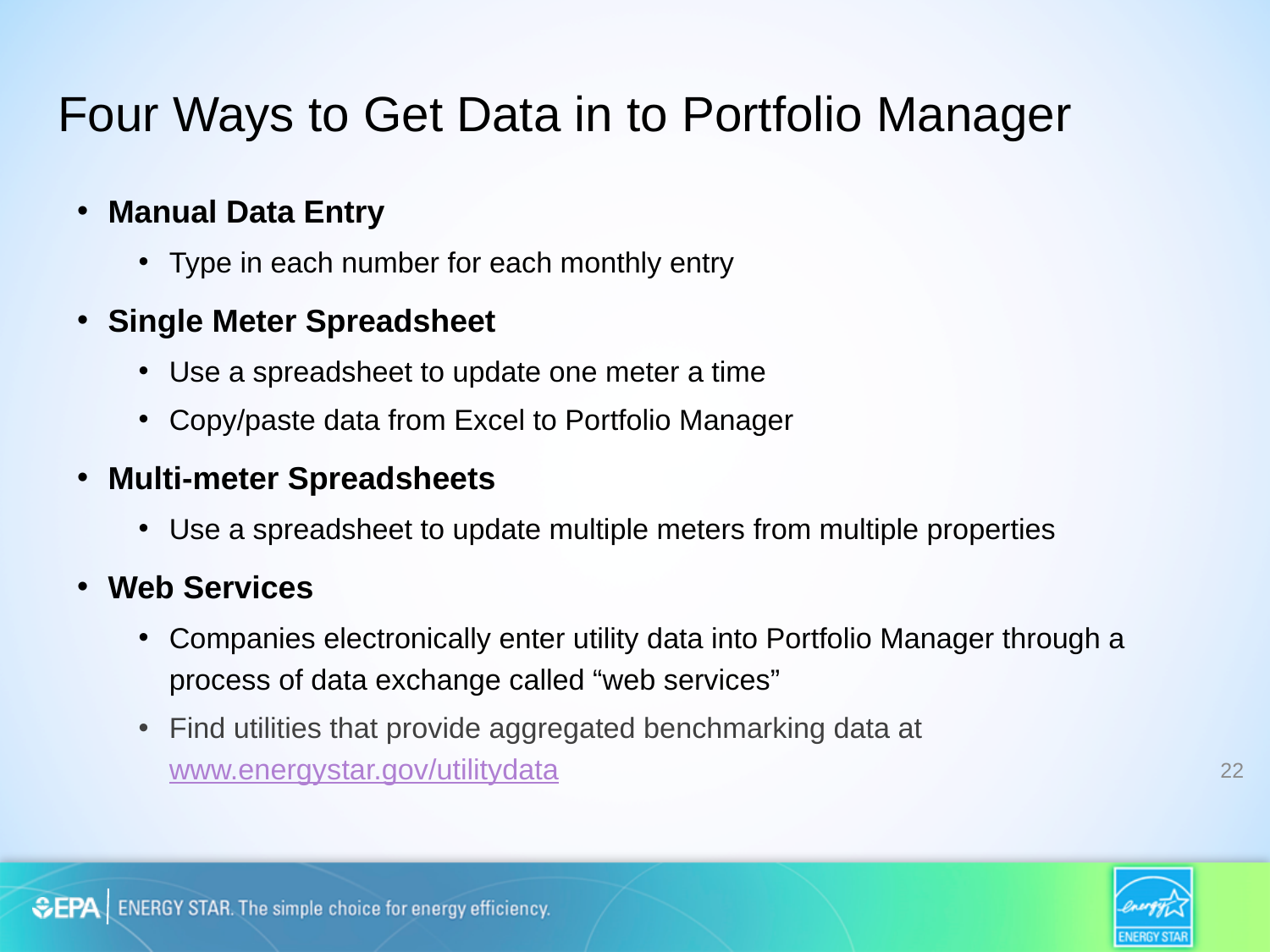

# Four Ways to Get Data in to Portfolio Manager
Manual Data Entry
Type in each number for each monthly entry
Single Meter Spreadsheet
Use a spreadsheet to update one meter a time
Copy/paste data from Excel to Portfolio Manager
Multi-meter Spreadsheets
Use a spreadsheet to update multiple meters from multiple properties
Web Services
Companies electronically enter utility data into Portfolio Manager through a process of data exchange called “web services”
Find utilities that provide aggregated benchmarking data at www.energystar.gov/utilitydata

22